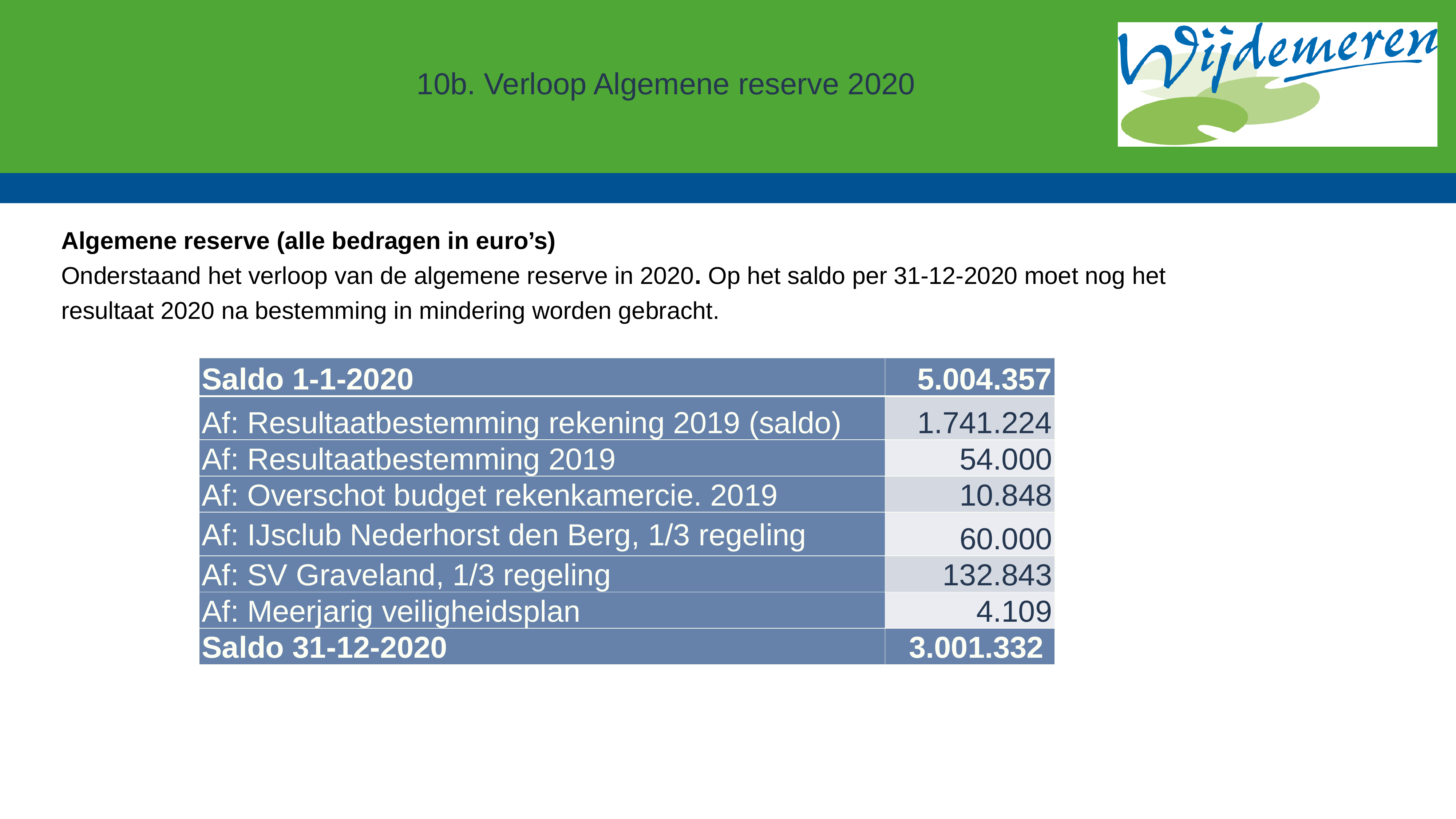

# 10b. Verloop Algemene reserve 2020
Algemene reserve (alle bedragen in euro’s)
Onderstaand het verloop van de algemene reserve in 2020. Op het saldo per 31-12-2020 moet nog het
resultaat 2020 na bestemming in mindering worden gebracht.
| Saldo 1-1-2020 | 5.004.357 |
| --- | --- |
| Af: Resultaatbestemming rekening 2019 (saldo) | 1.741.224 |
| Af: Resultaatbestemming 2019 | 54.000 |
| Af: Overschot budget rekenkamercie. 2019 | 10.848 |
| Af: IJsclub Nederhorst den Berg, 1/3 regeling | 60.000 |
| Af: SV Graveland, 1/3 regeling | 132.843 |
| Af: Meerjarig veiligheidsplan | 4.109 |
| Saldo 31-12-2020 | 3.001.332 |